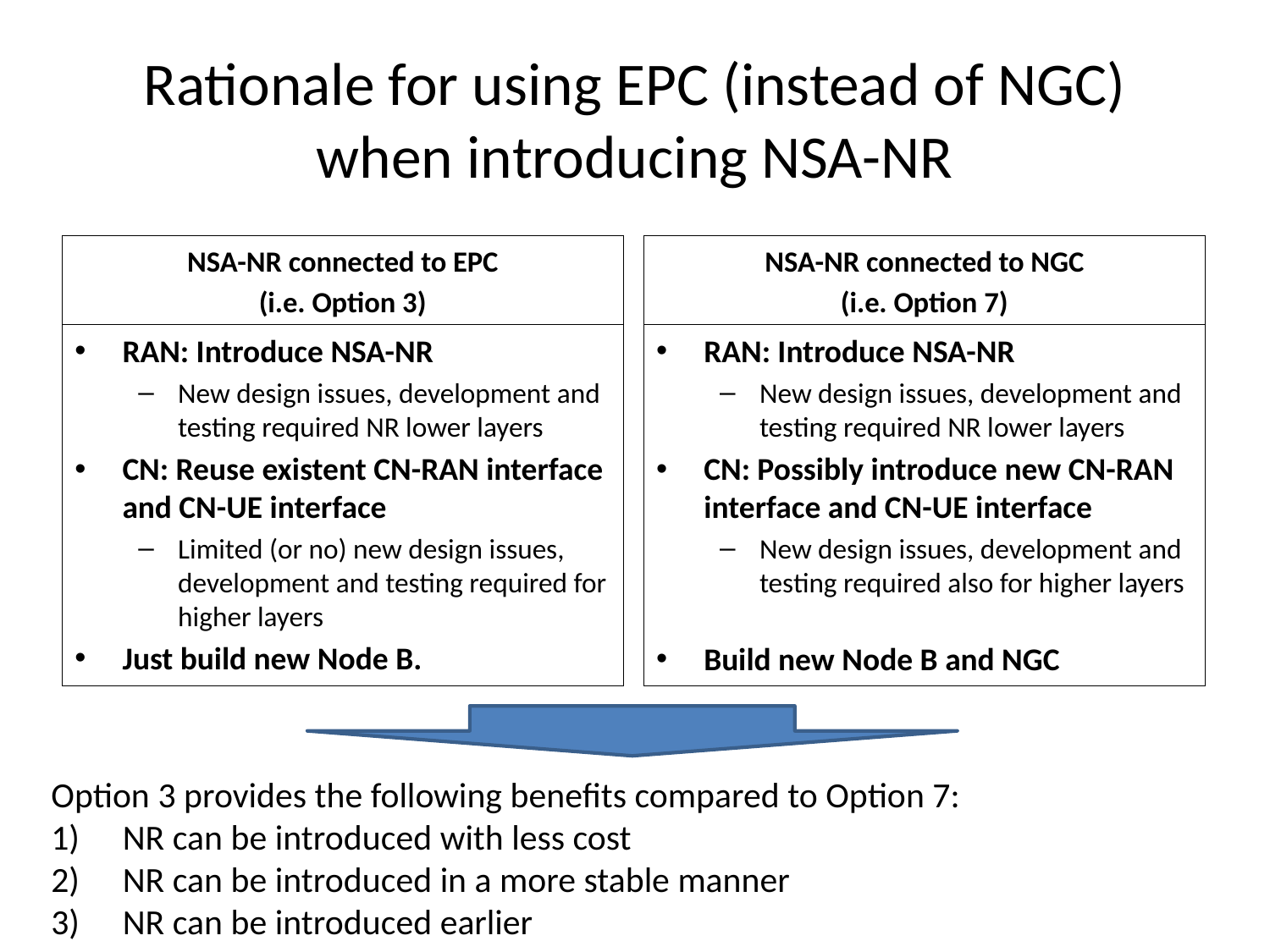

# Rationale for using EPC (instead of NGC) when introducing NSA-NR
NSA-NR connected to EPC
(i.e. Option 3)
NSA-NR connected to NGC
(i.e. Option 7)
RAN: Introduce NSA-NR
New design issues, development and testing required NR lower layers
CN: Reuse existent CN-RAN interface and CN-UE interface
Limited (or no) new design issues, development and testing required for higher layers
Just build new Node B.
RAN: Introduce NSA-NR
New design issues, development and testing required NR lower layers
CN: Possibly introduce new CN-RAN interface and CN-UE interface
New design issues, development and testing required also for higher layers

Build new Node B and NGC

Option 3 provides the following benefits compared to Option 7:
NR can be introduced with less cost
NR can be introduced in a more stable manner
NR can be introduced earlier